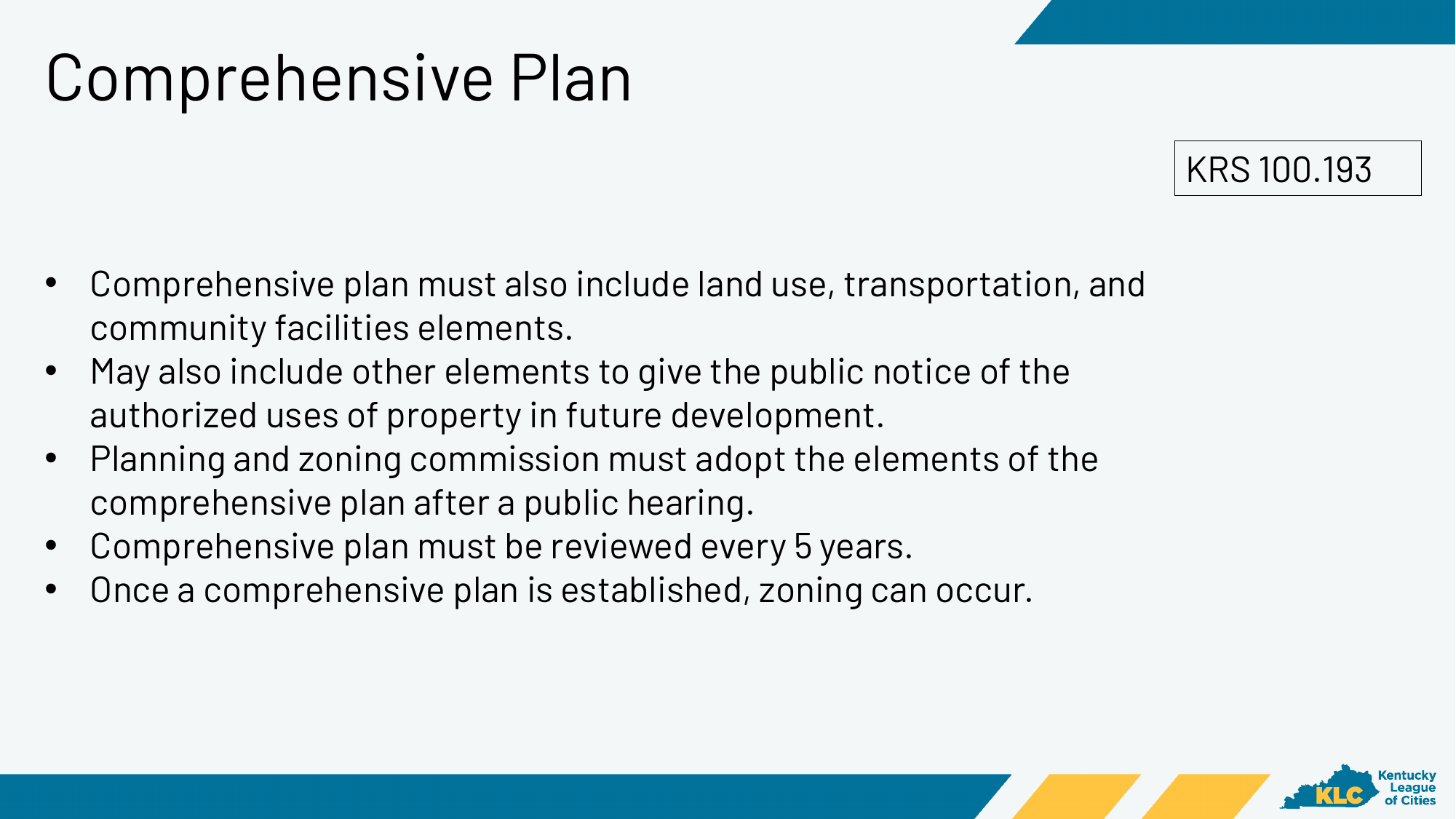

Comprehensive Plan
KRS 100.193
Comprehensive plan must also include land use, transportation, and community facilities elements.
May also include other elements to give the public notice of the authorized uses of property in future development.
Planning and zoning commission must adopt the elements of the comprehensive plan after a public hearing.
Comprehensive plan must be reviewed every 5 years.
Once a comprehensive plan is established, zoning can occur.